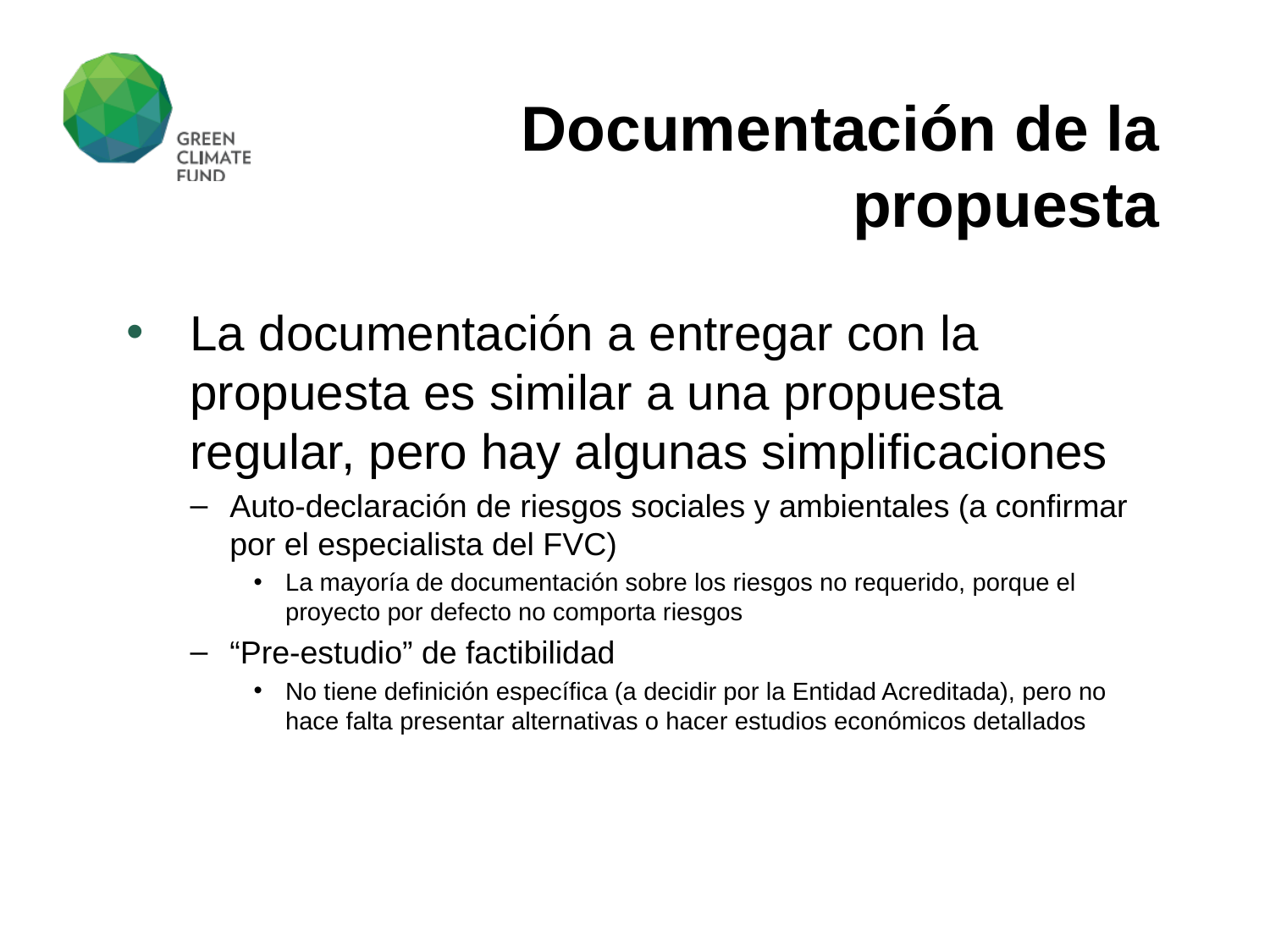

# Documentación de la propuesta
La documentación a entregar con la propuesta es similar a una propuesta regular, pero hay algunas simplificaciones
Auto-declaración de riesgos sociales y ambientales (a confirmar por el especialista del FVC)
La mayoría de documentación sobre los riesgos no requerido, porque el proyecto por defecto no comporta riesgos
“Pre-estudio” de factibilidad
No tiene definición específica (a decidir por la Entidad Acreditada), pero no hace falta presentar alternativas o hacer estudios económicos detallados